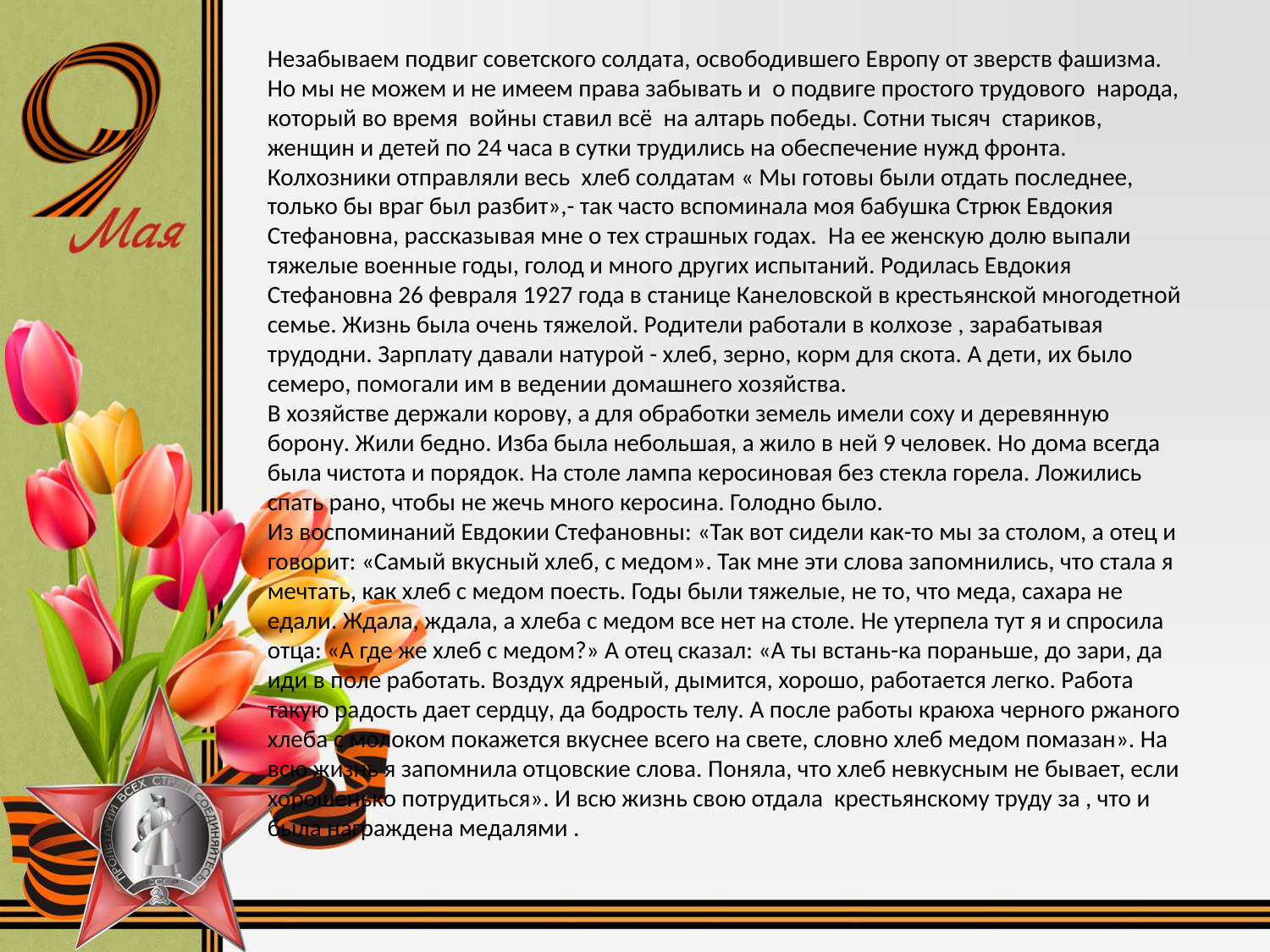

Незабываем подвиг советского солдата, освободившего Европу от зверств фашизма. Но мы не можем и не имеем права забывать и  о подвиге простого трудового  народа, который во время  войны ставил всё  на алтарь победы. Сотни тысяч  стариков, женщин и детей по 24 часа в сутки трудились на обеспечение нужд фронта. Колхозники отправляли весь  хлеб солдатам « Мы готовы были отдать последнее, только бы враг был разбит»,- так часто вспоминала моя бабушка Стрюк Евдокия Стефановна, рассказывая мне о тех страшных годах.  На ее женскую долю выпали тяжелые военные годы, голод и много других испытаний. Родилась Евдокия Стефановна 26 февраля 1927 года в станице Канеловской в крестьянской многодетной семье. Жизнь была очень тяжелой. Родители работали в колхозе , зарабатывая трудодни. Зарплату давали натурой - хлеб, зерно, корм для скота. А дети, их было семеро, помогали им в ведении домашнего хозяйства.
В хозяйстве держали корову, а для обработки земель имели соху и деревянную борону. Жили бедно. Изба была небольшая, а жило в ней 9 человек. Но дома всегда была чистота и порядок. На столе лампа керосиновая без стекла горела. Ложились спать рано, чтобы не жечь много керосина. Голодно было.
Из воспоминаний Евдокии Стефановны: «Так вот сидели как-то мы за столом, а отец и говорит: «Самый вкусный хлеб, с медом». Так мне эти слова запомнились, что стала я мечтать, как хлеб с медом поесть. Годы были тяжелые, не то, что меда, сахара не едали. Ждала, ждала, а хлеба с медом все нет на столе. Не утерпела тут я и спросила отца: «А где же хлеб с медом?» А отец сказал: «А ты встань-ка пораньше, до зари, да иди в поле работать. Воздух ядреный, дымится, хорошо, работается легко. Работа такую радость дает сердцу, да бодрость телу. А после работы краюха черного ржаного хлеба с молоком покажется вкуснее всего на свете, словно хлеб медом помазан». На всю жизнь я запомнила отцовские слова. Поняла, что хлеб невкусным не бывает, если хорошенько потрудиться». И всю жизнь свою отдала  крестьянскому труду за , что и была награждена медалями .